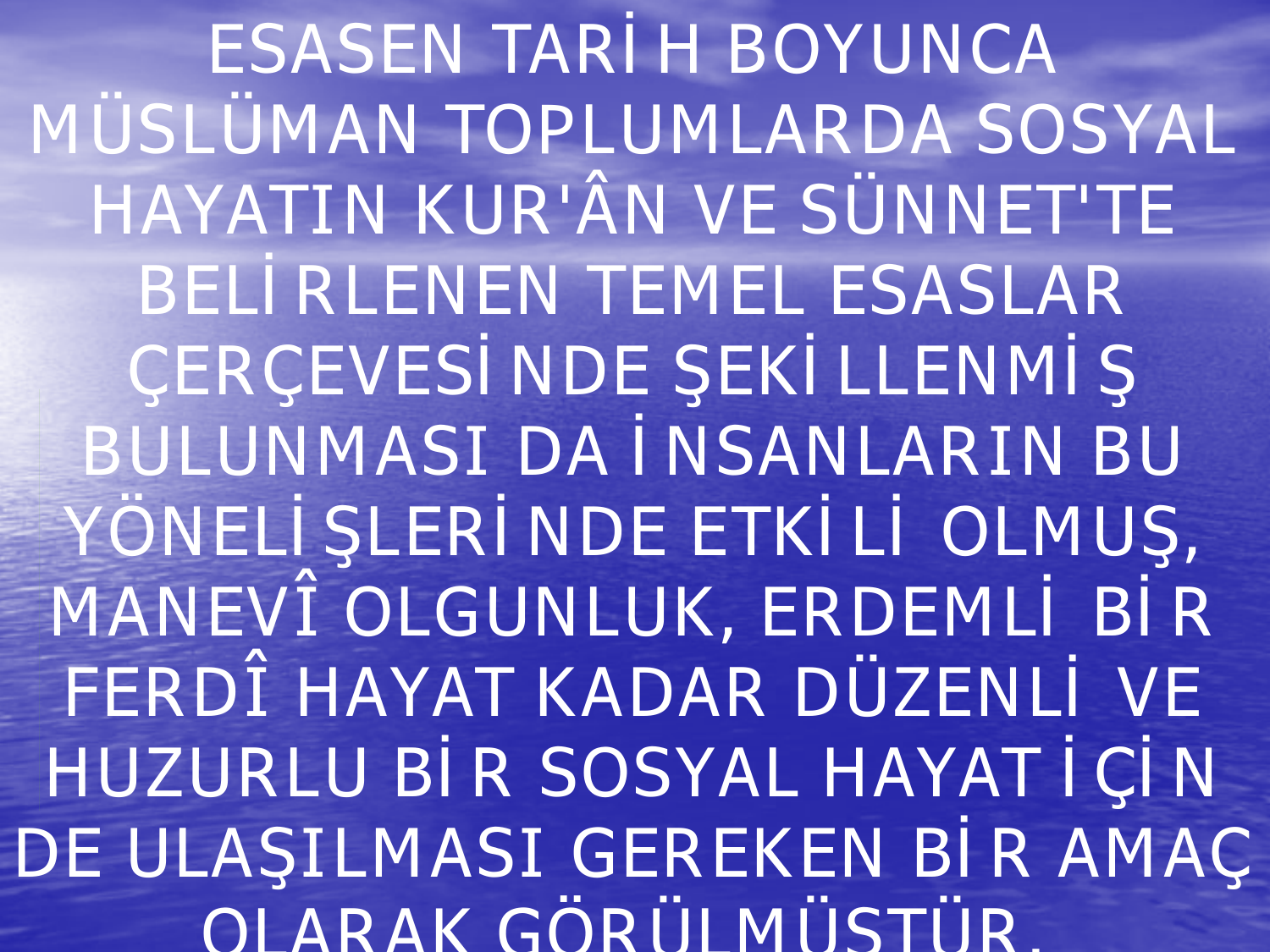

ESASEN TARİH BOYUNCA MÜSLÜMAN TOPLUMLARDA SOSYAL HAYATIN KUR'ÂN VE SÜNNET'TE BELİRLENEN TEMEL ESASLAR ÇERÇEVESİNDE ŞEKİLLENMİŞ BULUNMASI DA İNSANLARIN BU YÖNELİŞLERİNDE ETKİLİ OLMUŞ, MANEVÎ OLGUNLUK, ERDEMLİ BİR FERDÎ HAYAT KADAR DÜZENLİ VE HUZURLU BİR SOSYAL HAYAT İÇİN DE ULAŞILMASI GEREKEN BİR AMAÇ OLARAK GÖRÜLMÜŞTÜR.
#